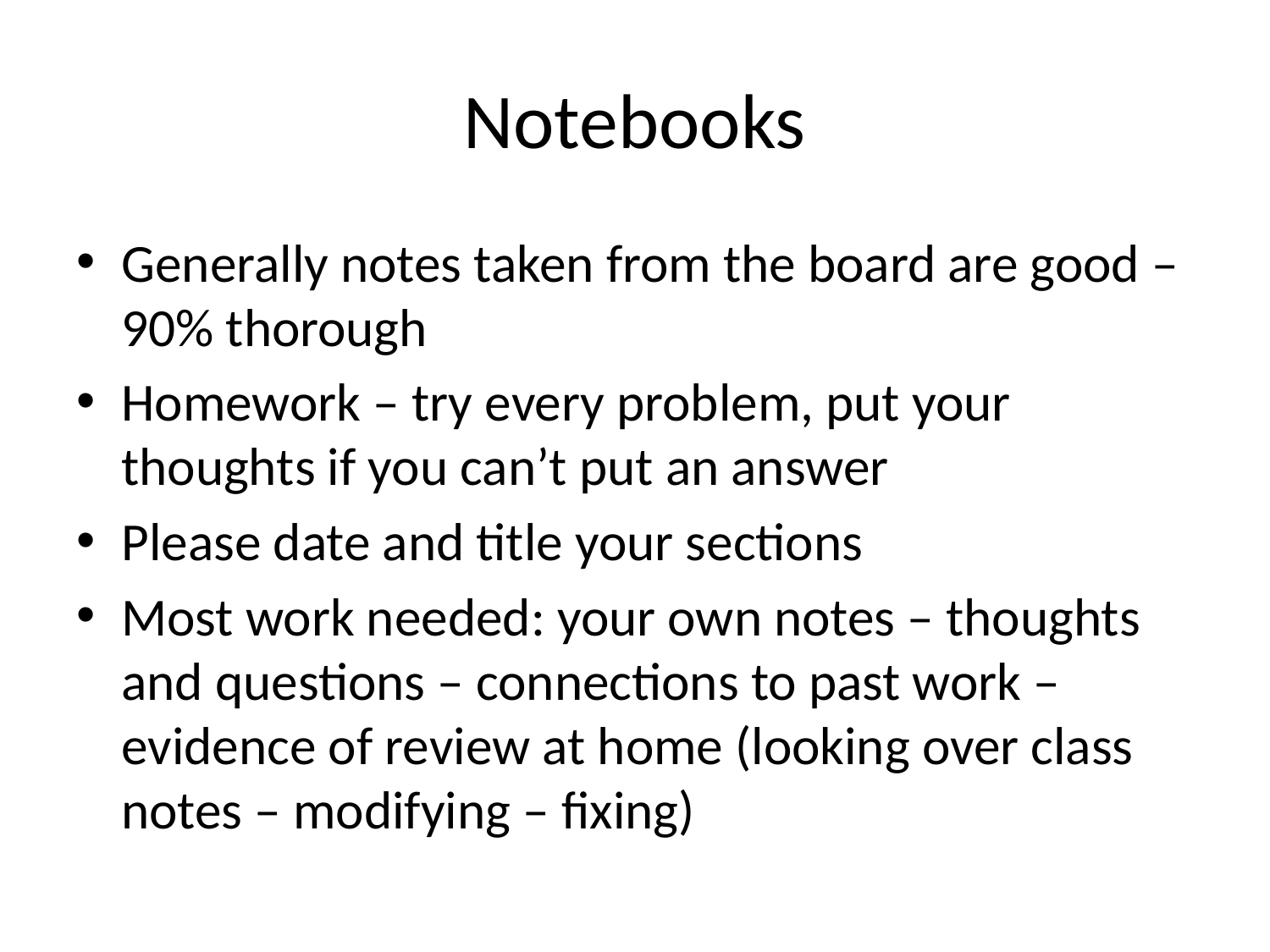

# Notebooks
Generally notes taken from the board are good – 90% thorough
Homework – try every problem, put your thoughts if you can’t put an answer
Please date and title your sections
Most work needed: your own notes – thoughts and questions – connections to past work – evidence of review at home (looking over class notes – modifying – fixing)